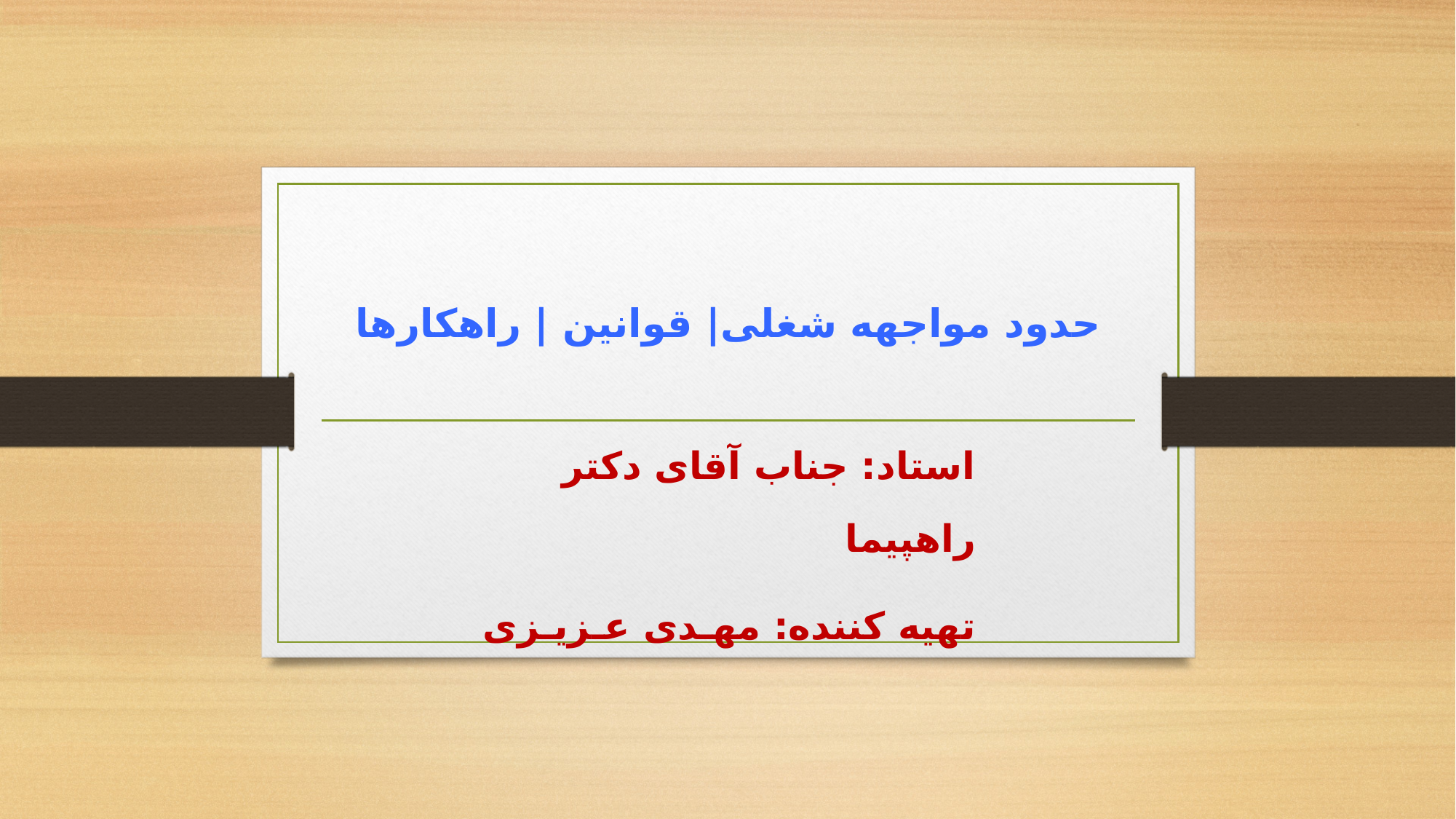

# حدود مواجهه شغلی| قوانین | راهکارها
استاد: جناب آقای دکتر راهپیما
تهیه کننده: مهـدی عـزیـزی